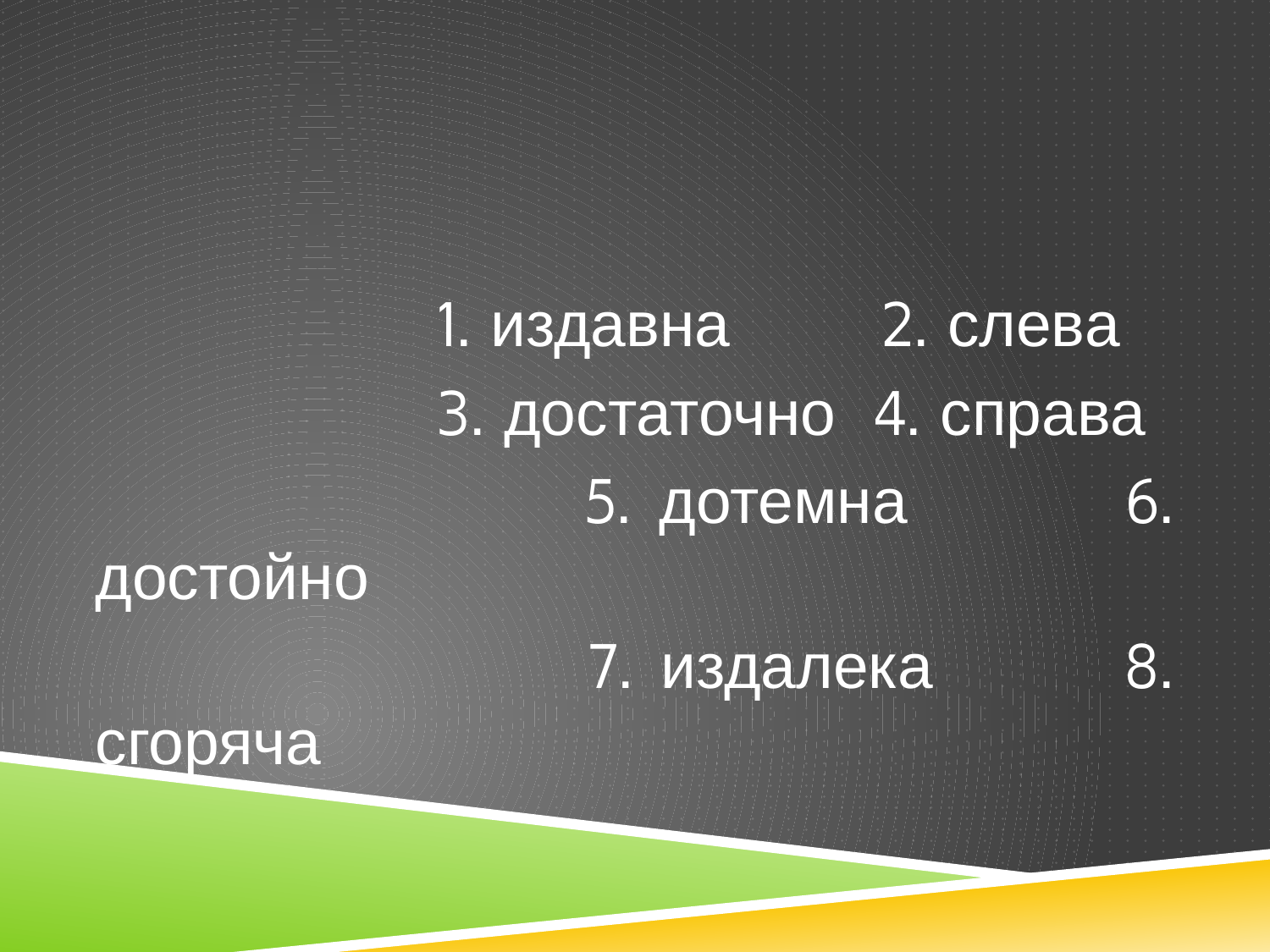

#

                  1. издавна        2. слева
                  3. достаточно  4. справа
                  5. дотемна        6. достойно
                  7. издалека       8. сгоряча